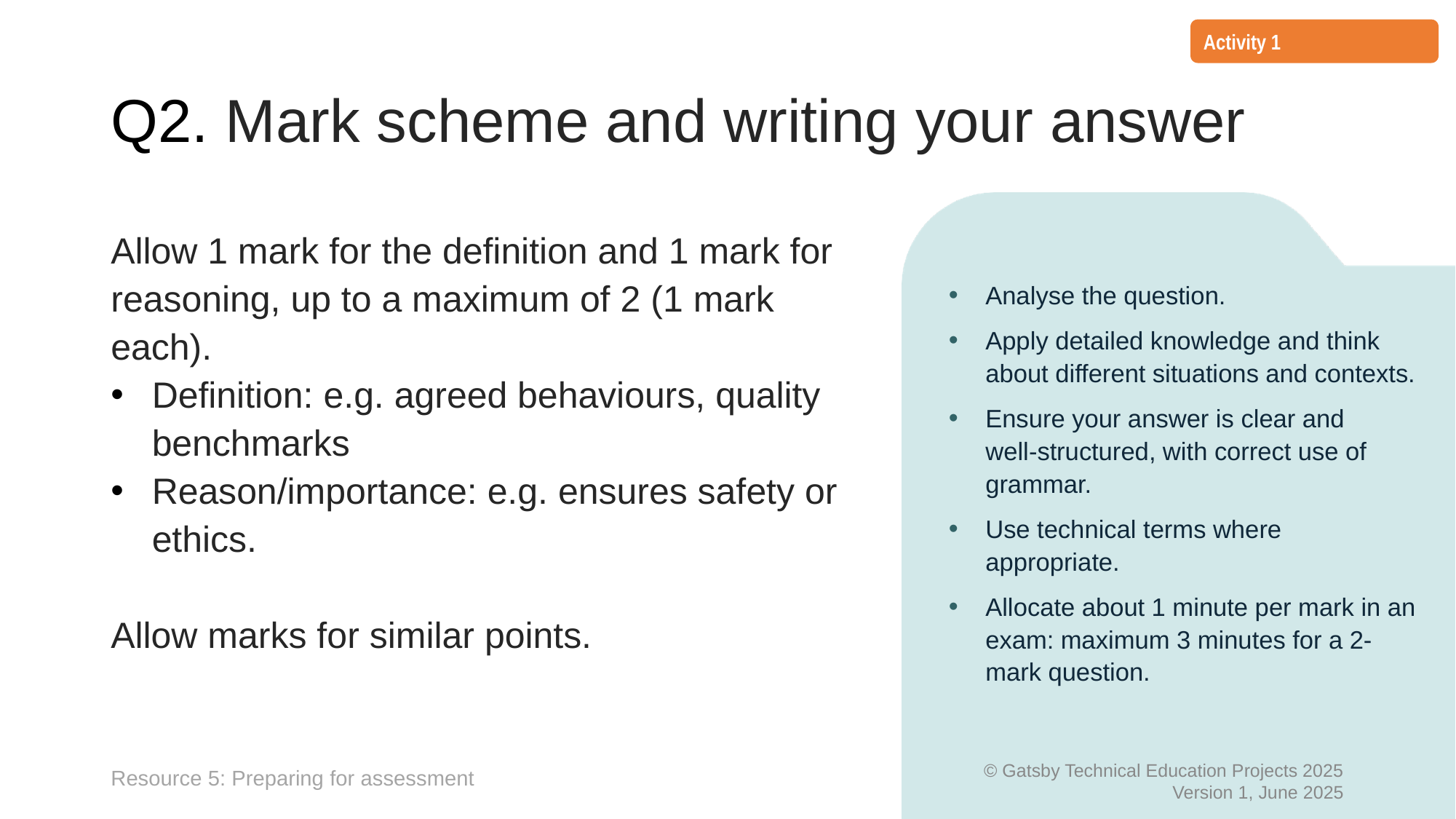

Activity 1
# Q2. Mark scheme and writing your answer
Allow 1 mark for the definition and 1 mark for reasoning, up to a maximum of 2 (1 mark each).
Definition: e.g. agreed behaviours, quality benchmarks
Reason/importance: e.g. ensures safety or ethics.

Allow marks for similar points.

Analyse the question.
Apply detailed knowledge and think about different situations and contexts.
Ensure your answer is clear and
well-structured, with correct use of grammar.
Use technical terms where appropriate.
Allocate about 1 minute per mark in an exam: maximum 3 minutes for a 2-mark question.
Resource 5: Preparing for assessment